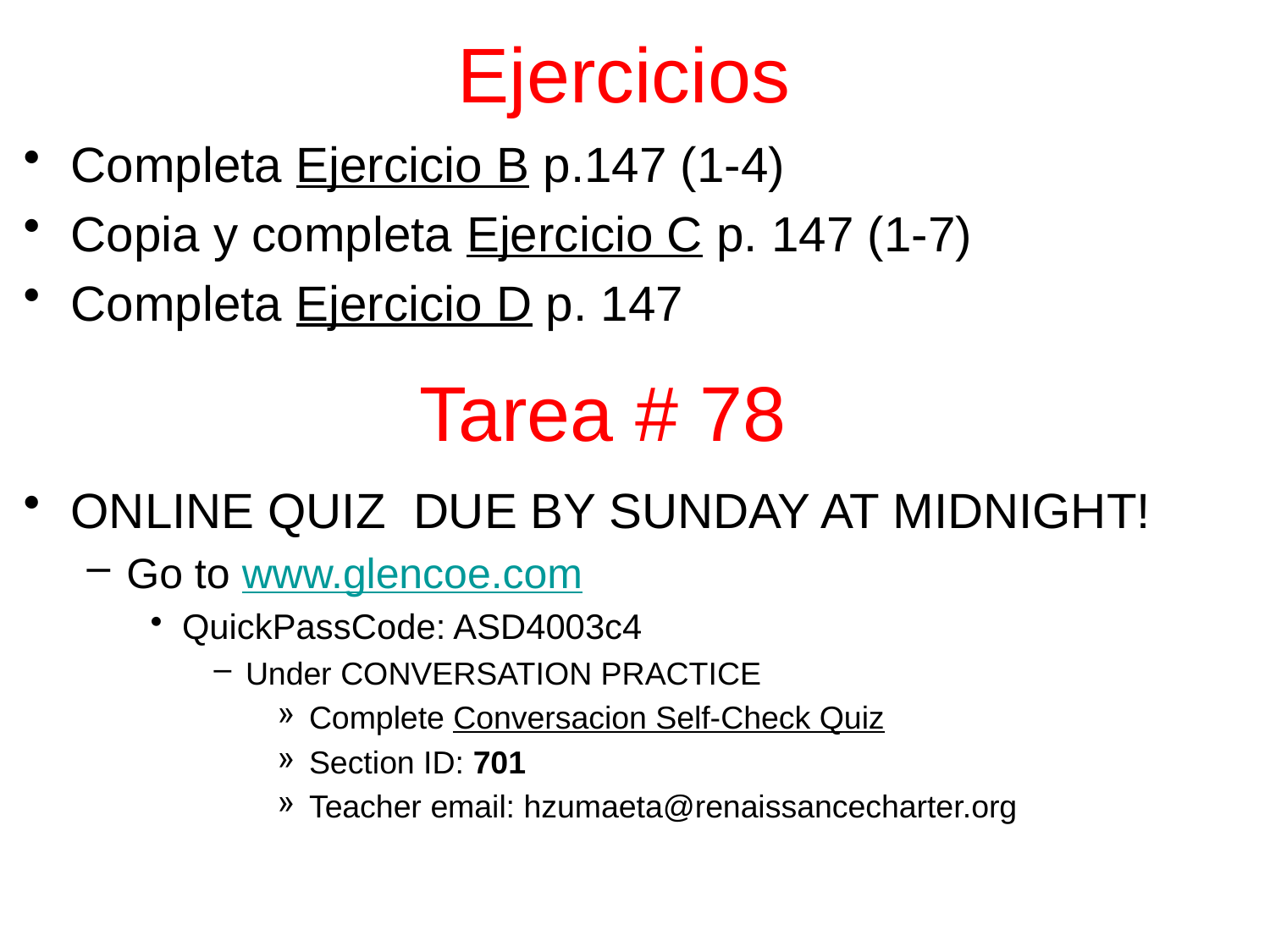

# Ejercicios
Completa Ejercicio B p.147 (1-4)
Copia y completa Ejercicio C p. 147 (1-7)
Completa Ejercicio D p. 147

ONLINE QUIZ  DUE BY SUNDAY AT MIDNIGHT!
Go to www.glencoe.com
QuickPassCode: ASD4003c4
Under CONVERSATION PRACTICE
Complete Conversacion Self-Check Quiz
Section ID: 701
Teacher email: hzumaeta@renaissancecharter.org

Tarea # 78